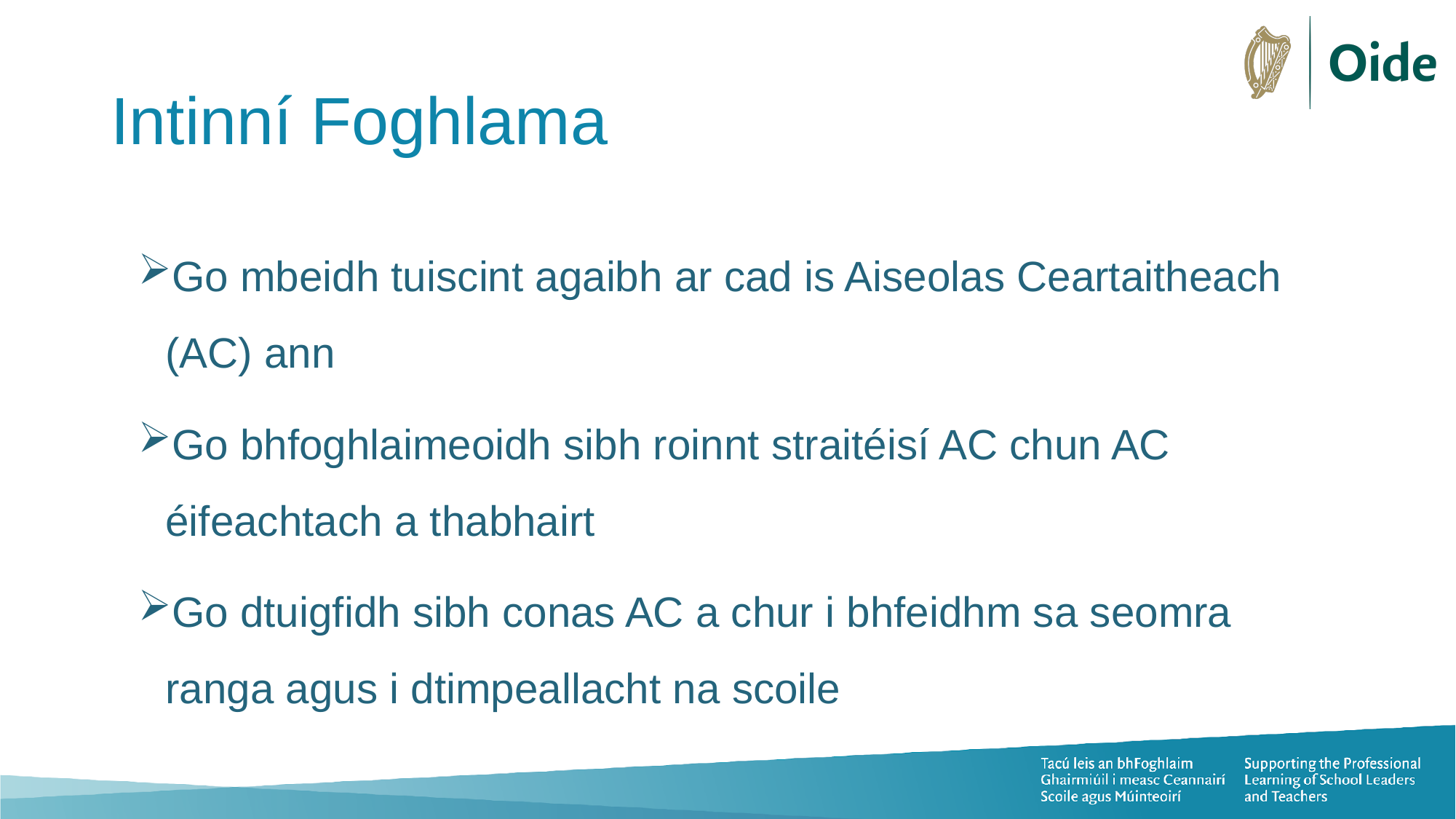

# Intinní Foghlama
Go mbeidh tuiscint agaibh ar cad is Aiseolas Ceartaitheach (AC) ann
Go bhfoghlaimeoidh sibh roinnt straitéisí AC chun AC éifeachtach a thabhairt
Go dtuigfidh sibh conas AC a chur i bhfeidhm sa seomra ranga agus i dtimpeallacht na scoile